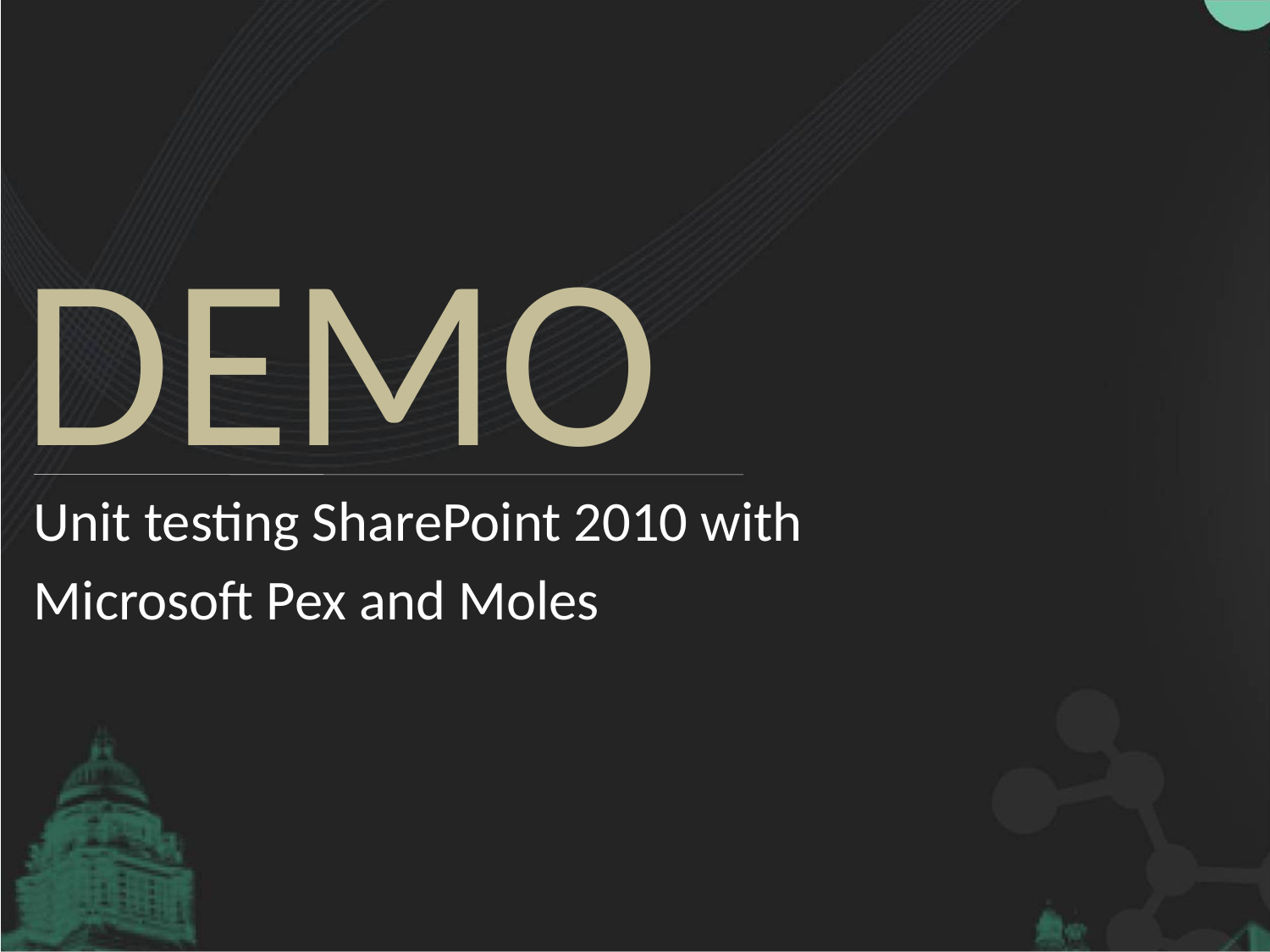

Unit testing SharePoint 2010 with
Microsoft Pex and Moles